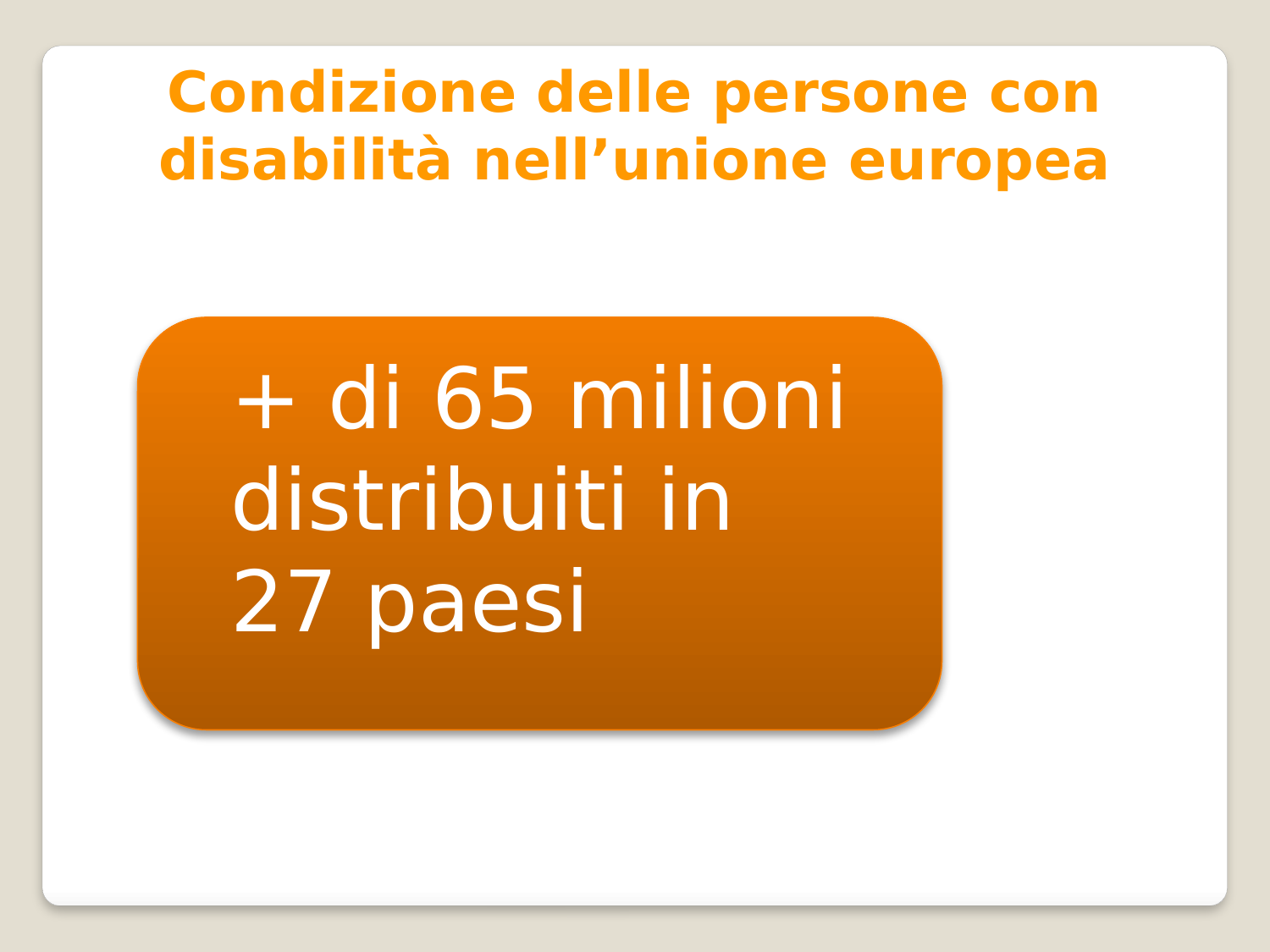

Condizione delle persone con disabilità nell’unione europea
+ di 65 milioni distribuiti in
27 paesi